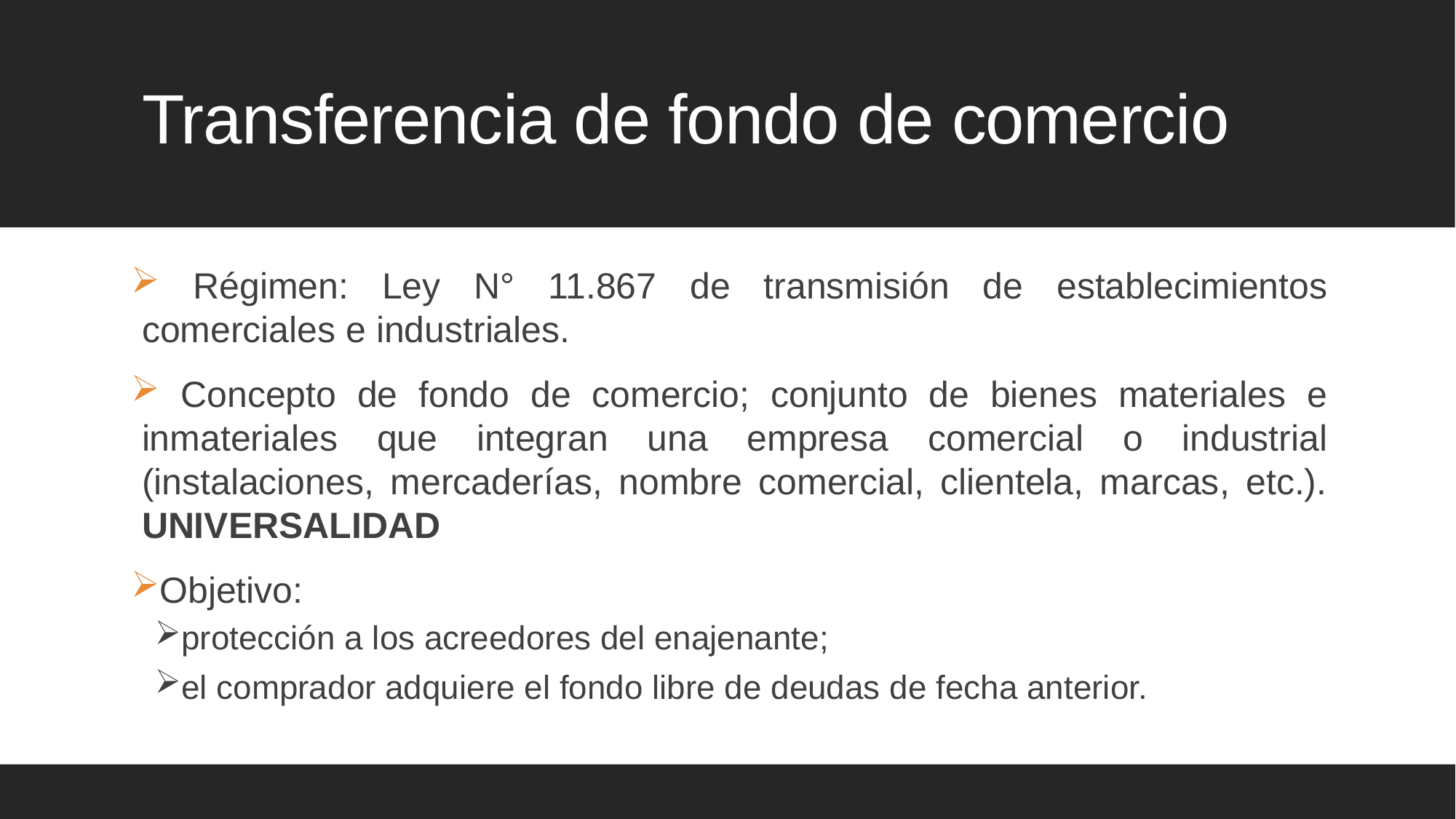

# Transferencia de fondo de comercio
 Régimen: Ley N° 11.867 de transmisión de establecimientos comerciales e industriales.
 Concepto de fondo de comercio; conjunto de bienes materiales e inmateriales que integran una empresa comercial o industrial (instalaciones, mercaderías, nombre comercial, clientela, marcas, etc.). UNIVERSALIDAD
Objetivo:
protección a los acreedores del enajenante;
el comprador adquiere el fondo libre de deudas de fecha anterior.